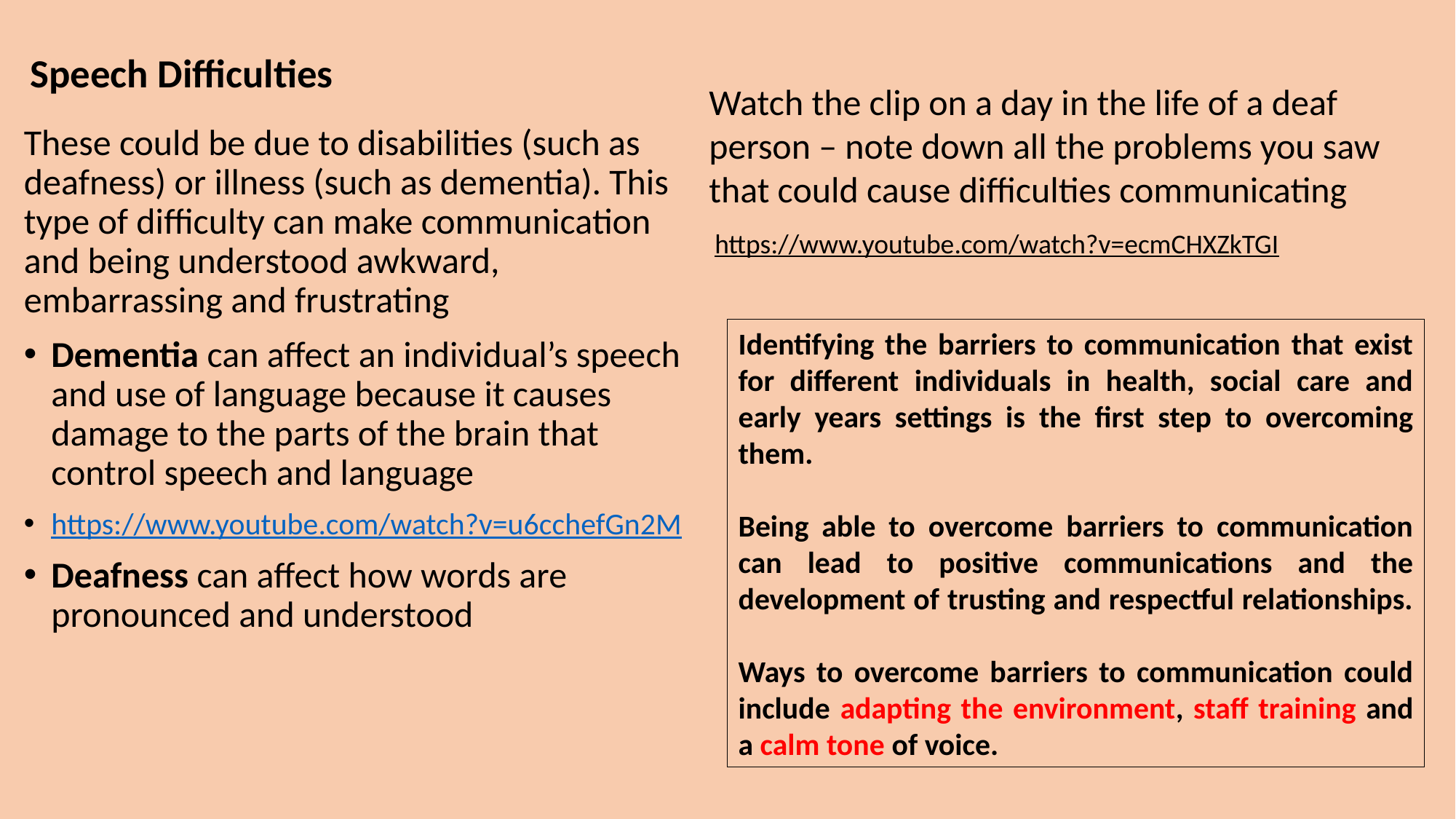

Speech Difficulties
Watch the clip on a day in the life of a deaf person – note down all the problems you saw that could cause difficulties communicating
These could be due to disabilities (such as deafness) or illness (such as dementia). This type of difficulty can make communication and being understood awkward, embarrassing and frustrating
Dementia can affect an individual’s speech and use of language because it causes damage to the parts of the brain that control speech and language
https://www.youtube.com/watch?v=u6cchefGn2M
Deafness can affect how words are pronounced and understood

https://www.youtube.com/watch?v=ecmCHXZkTGI

Identifying the barriers to communication that exist for different individuals in health, social care and early years settings is the first step to overcoming them.

Being able to overcome barriers to communication can lead to positive communications and the development of trusting and respectful relationships.

Ways to overcome barriers to communication could include adapting the environment, staff training and a calm tone of voice.